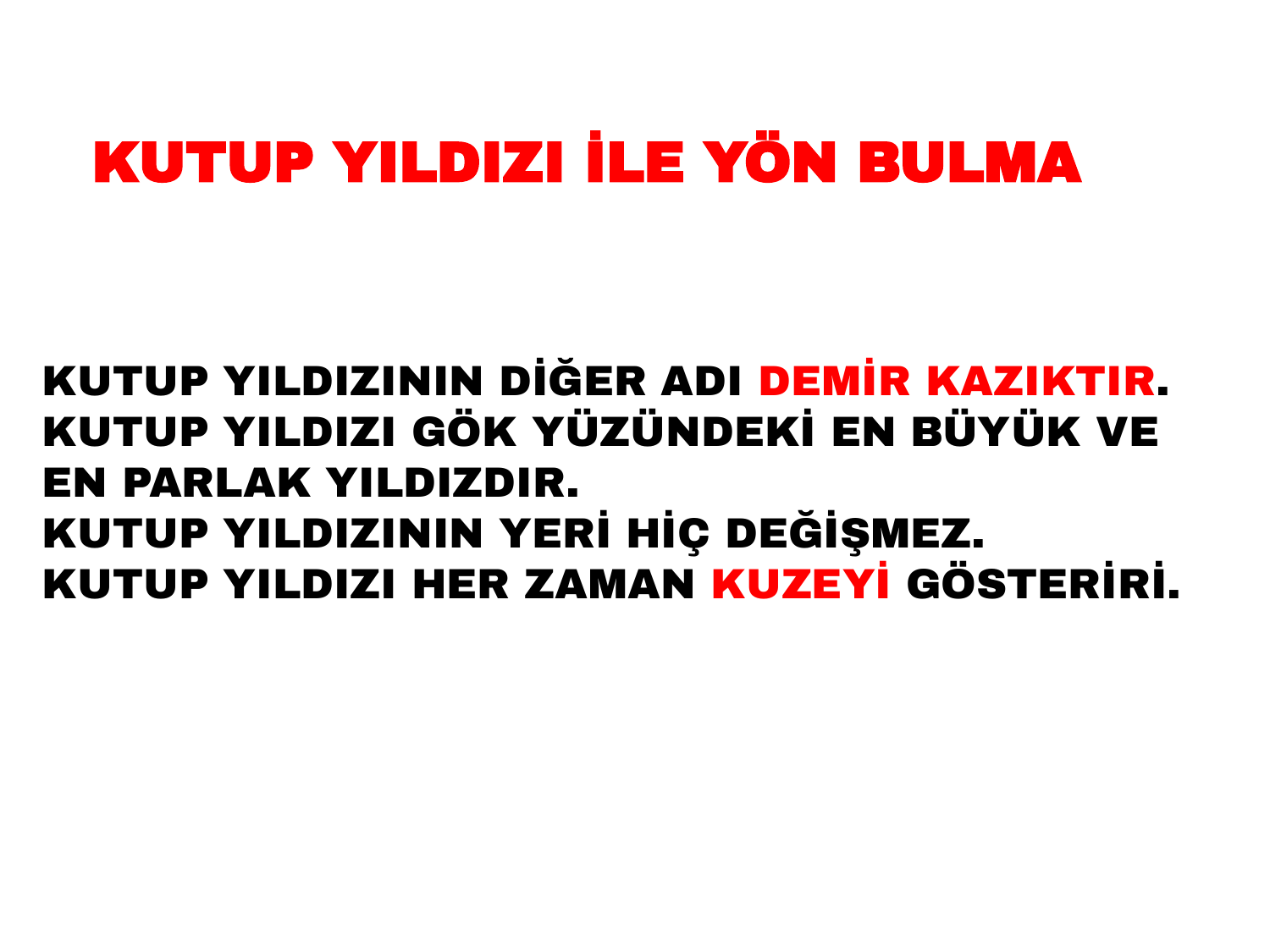

KUTUP YILDIZI İLE YÖN BULMA
KUTUP YILDIZININ DİĞER ADI DEMİR KAZIKTIR.
KUTUP YILDIZI GÖK YÜZÜNDEKİ EN BÜYÜK VE EN PARLAK YILDIZDIR.
KUTUP YILDIZININ YERİ HİÇ DEĞİŞMEZ.
KUTUP YILDIZI HER ZAMAN KUZEYİ GÖSTERİRİ.